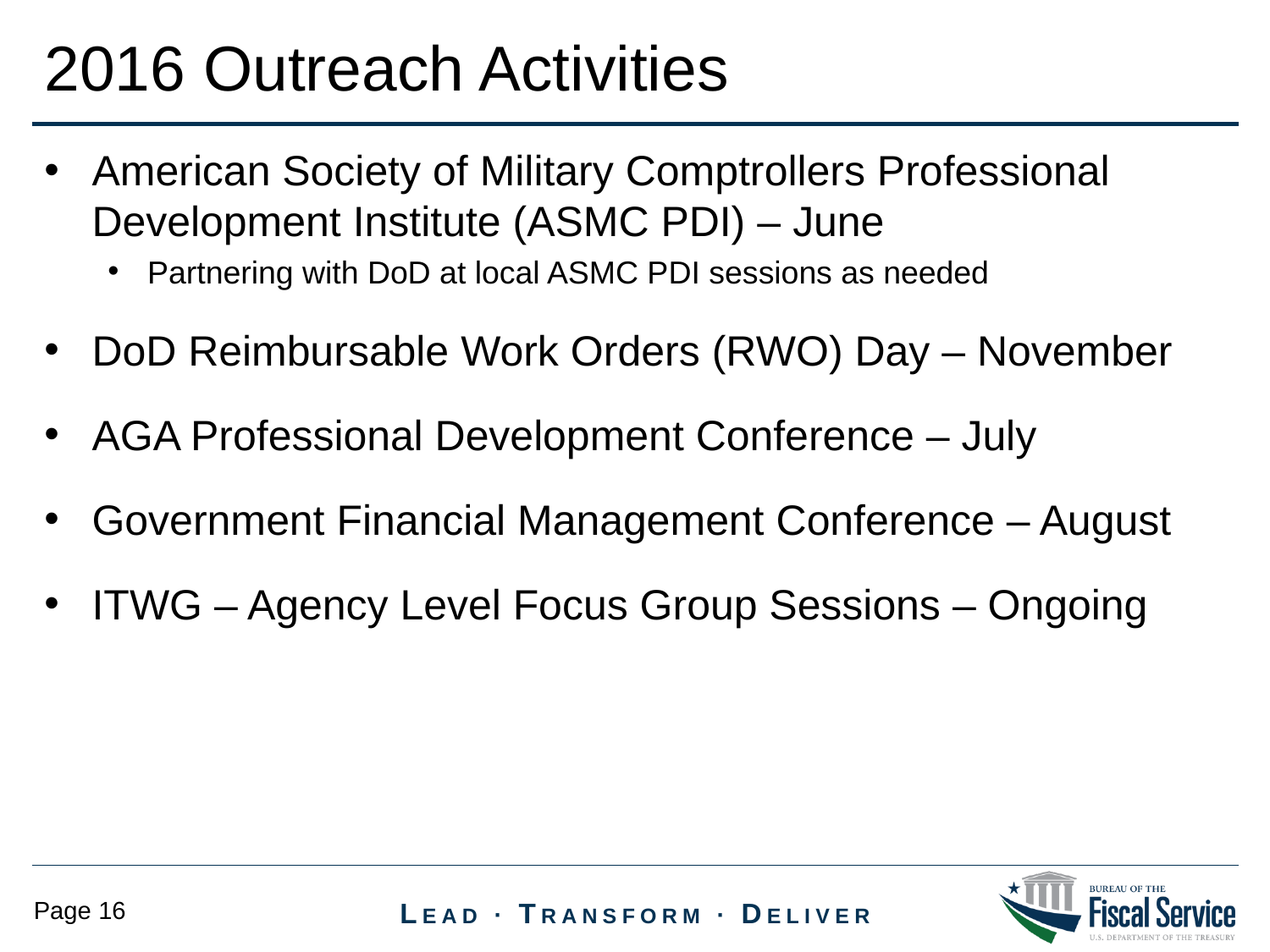

2016 Outreach Activities
American Society of Military Comptrollers Professional Development Institute (ASMC PDI) – June
Partnering with DoD at local ASMC PDI sessions as needed
DoD Reimbursable Work Orders (RWO) Day – November
AGA Professional Development Conference – July
Government Financial Management Conference – August
ITWG – Agency Level Focus Group Sessions – Ongoing